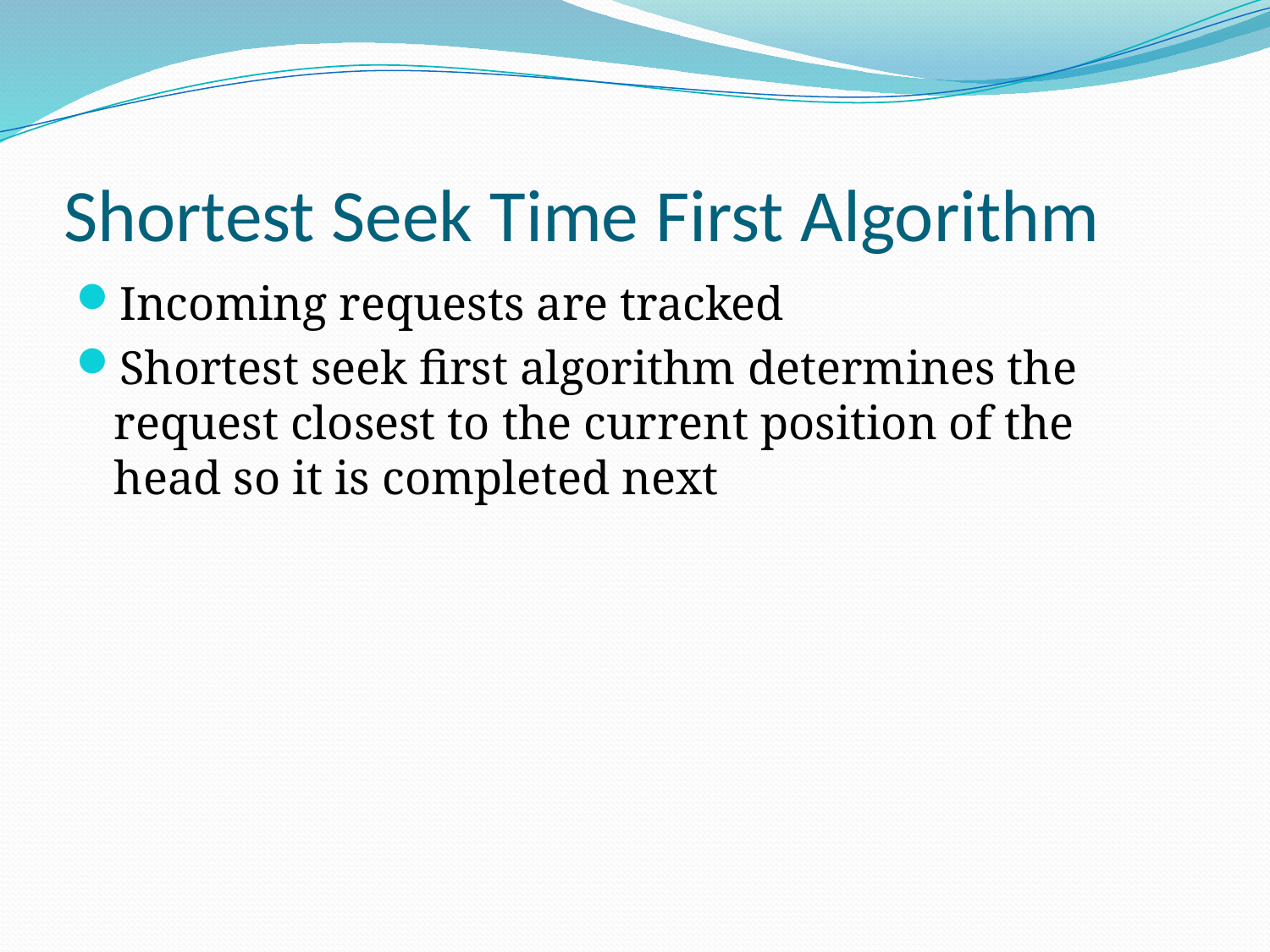

# Shortest Seek Time First Algorithm
Incoming requests are tracked
Shortest seek first algorithm determines the request closest to the current position of the head so it is completed next